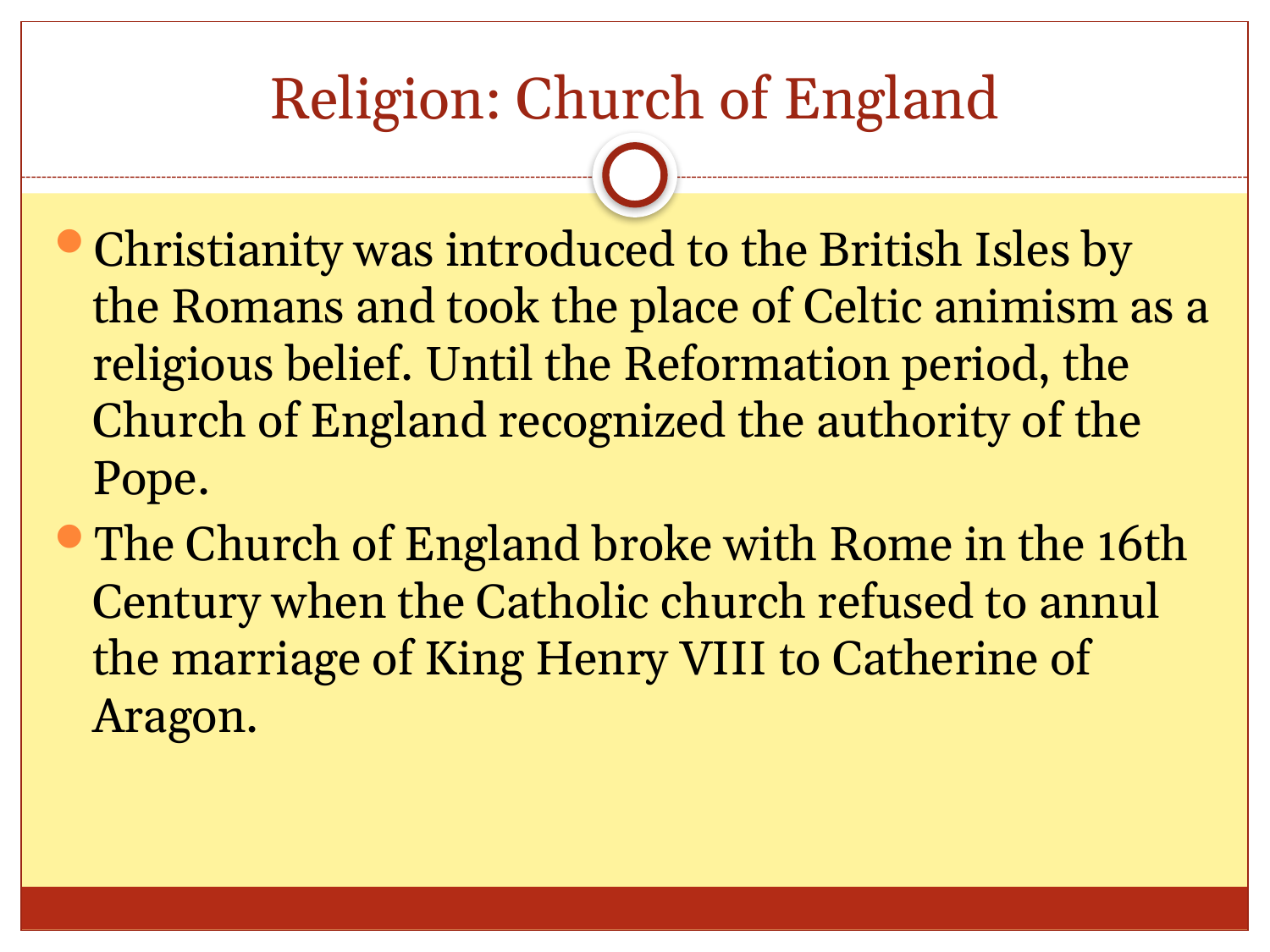

# Religion: Church of England
Christianity was introduced to the British Isles by the Romans and took the place of Celtic animism as a religious belief. Until the Reformation period, the Church of England recognized the authority of the Pope.
The Church of England broke with Rome in the 16th Century when the Catholic church refused to annul the marriage of King Henry VIII to Catherine of Aragon.